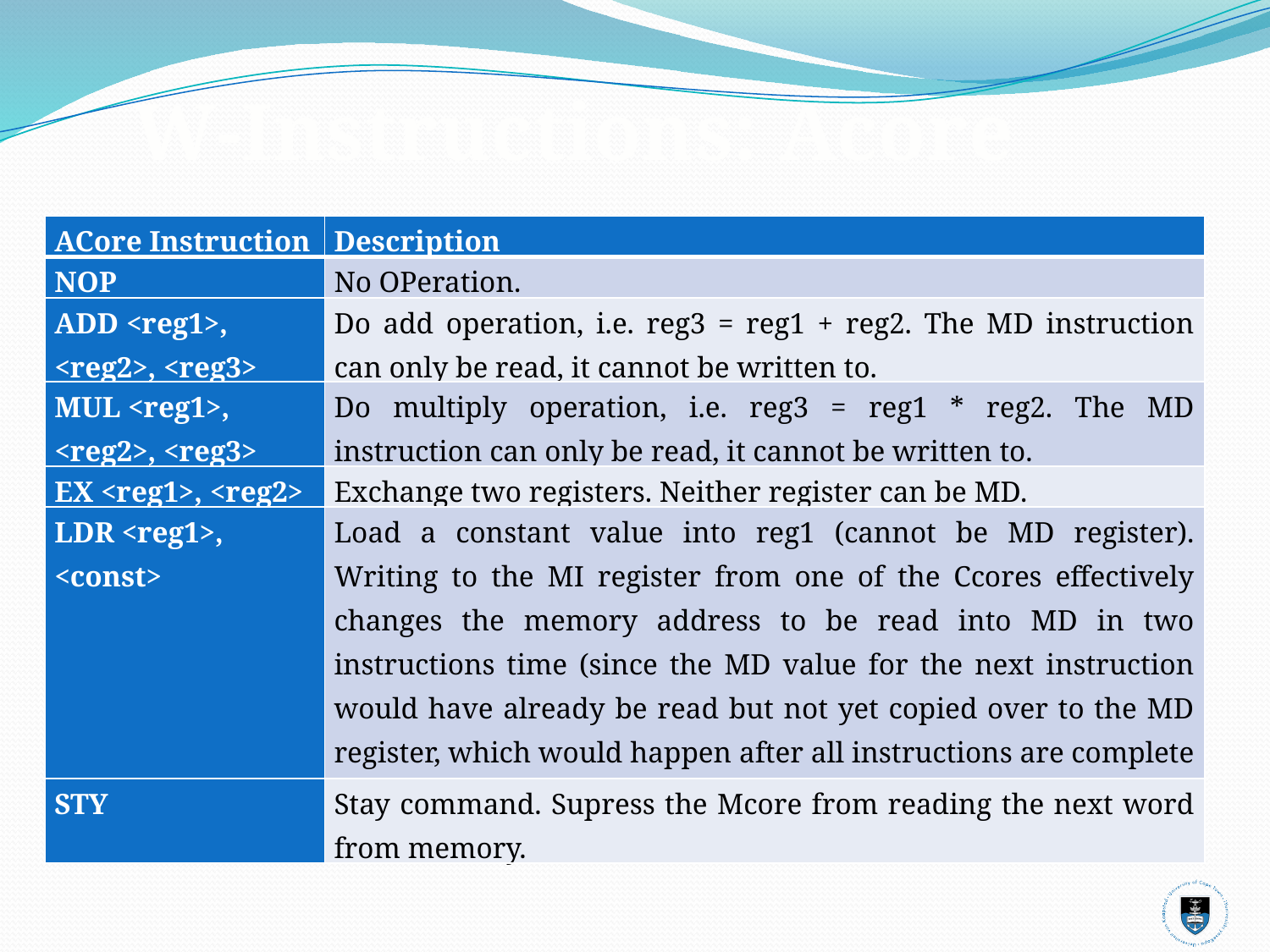

W-Instructions: Acore
| ACore Instruction | Description |
| --- | --- |
| NOP | No OPeration. |
| ADD <reg1>, <reg2>, <reg3> | Do add operation, i.e. reg3 = reg1 + reg2. The MD instruction can only be read, it cannot be written to. |
| MUL <reg1>, <reg2>, <reg3> | Do multiply operation, i.e. reg3 = reg1 \* reg2. The MD instruction can only be read, it cannot be written to. |
| EX <reg1>, <reg2> | Exchange two registers. Neither register can be MD. |
| LDR <reg1>, <const> | Load a constant value into reg1 (cannot be MD register). Writing to the MI register from one of the Ccores effectively changes the memory address to be read into MD in two instructions time (since the MD value for the next instruction would have already be read but not yet copied over to the MD register, which would happen after all instructions are complete and before the next set of instructions are executed). |
| STY | Stay command. Supress the Mcore from reading the next word from memory. |